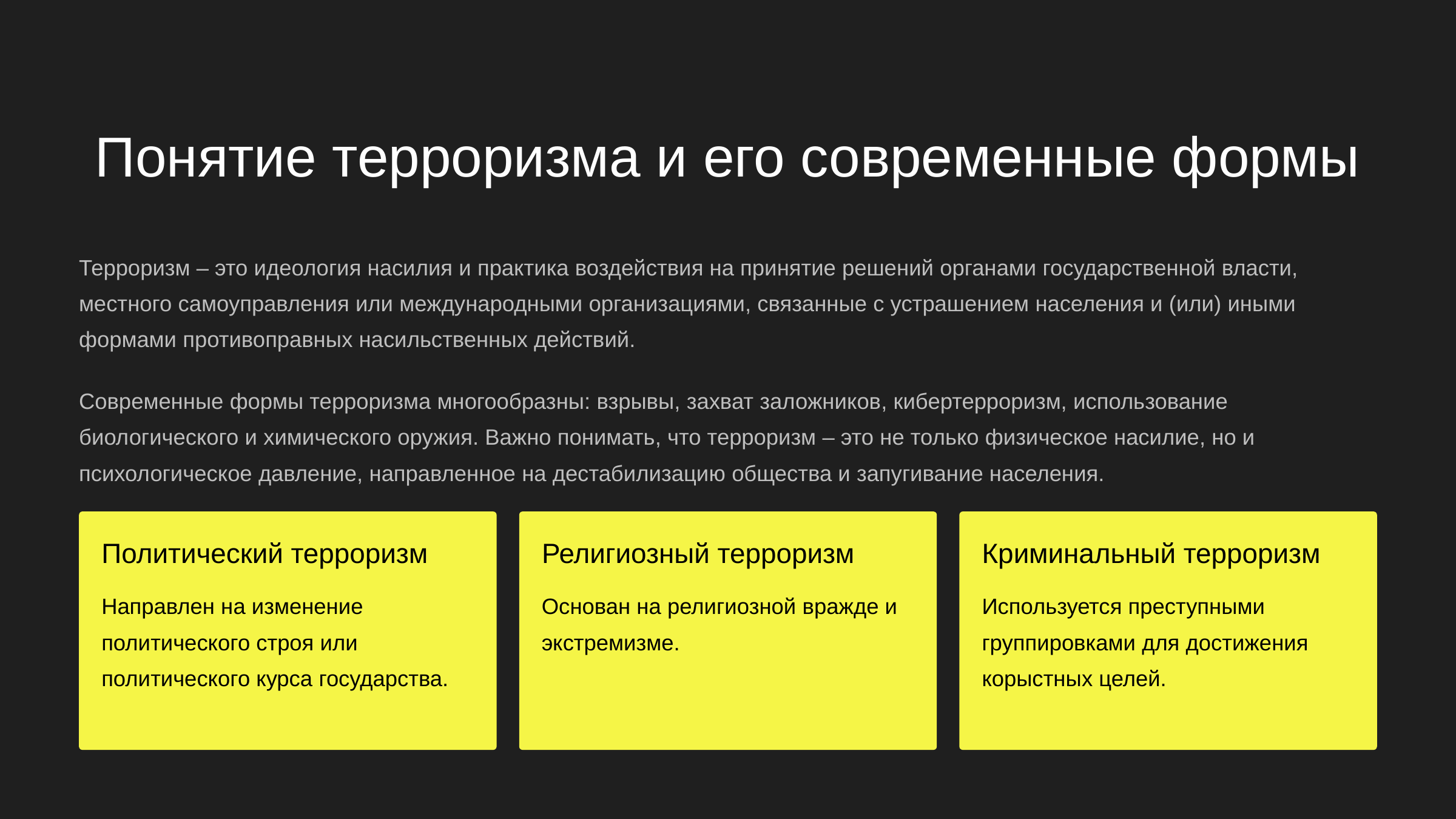

newUROKI.net
Понятие терроризма и его современные формы
Терроризм – это идеология насилия и практика воздействия на принятие решений органами государственной власти, местного самоуправления или международными организациями, связанные с устрашением населения и (или) иными формами противоправных насильственных действий.
Современные формы терроризма многообразны: взрывы, захват заложников, кибертерроризм, использование биологического и химического оружия. Важно понимать, что терроризм – это не только физическое насилие, но и психологическое давление, направленное на дестабилизацию общества и запугивание населения.

Политический терроризм
Религиозный терроризм
Криминальный терроризм
Направлен на изменение политического строя или политического курса государства.
Основан на религиозной вражде и экстремизме.
Используется преступными группировками для достижения корыстных целей.